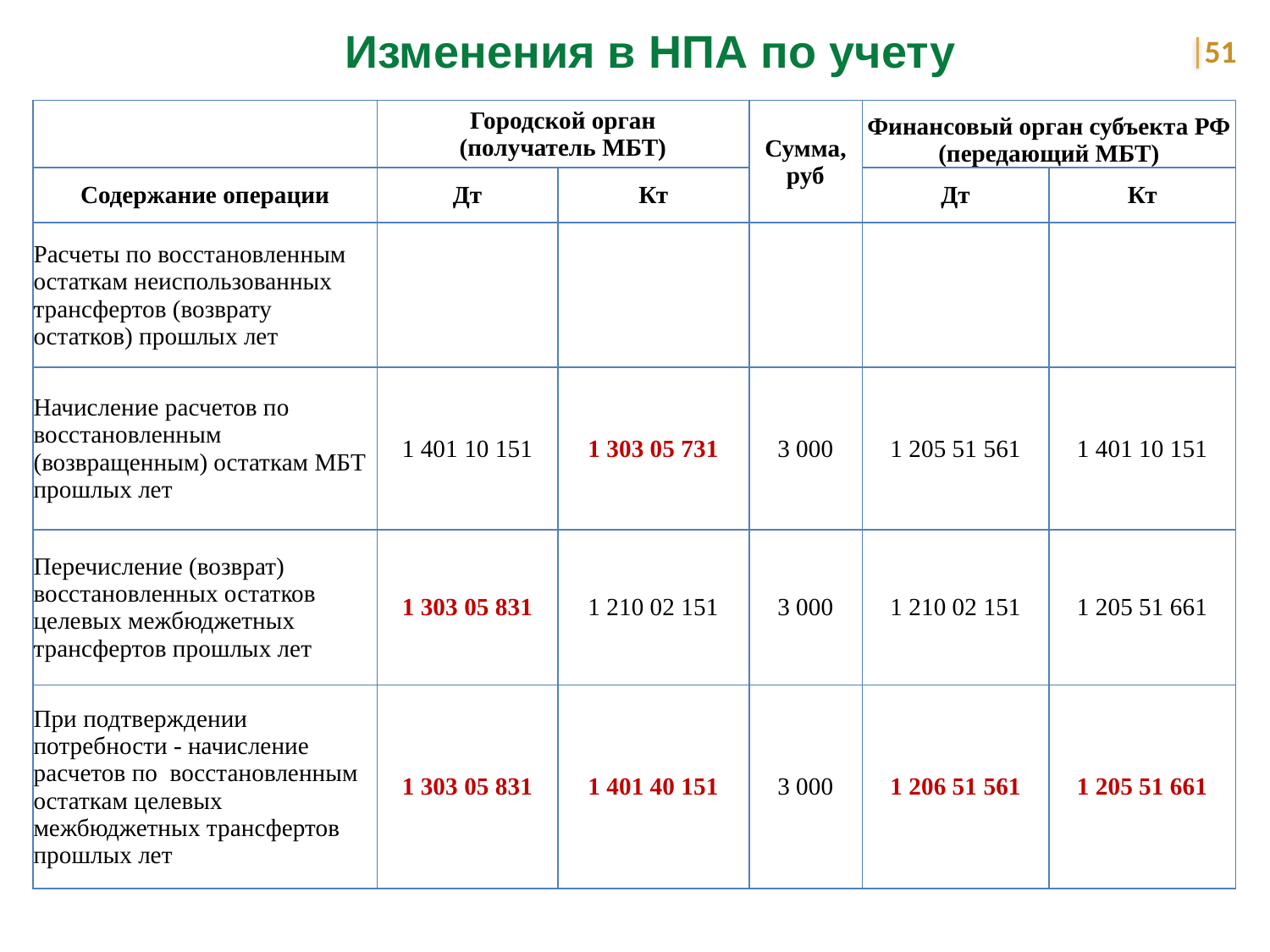

Изменения в НПА по учету
51
|  | Городской орган (получатель МБТ) |  | Сумма, руб | Финансовый орган субъекта РФ (передающий МБТ) |  |
| --- | --- | --- | --- | --- | --- |
| Содержание операции | Дт | Кт |  | Дт | Кт |
| Расчеты по восстановленным остаткам неиспользованных трансфертов (возврату остатков) прошлых лет |  |  |  |  |  |
| Начисление расчетов по восстановленным (возвращенным) остаткам МБТ прошлых лет | 1 401 10 151 | 1 303 05 731 | 3 000 | 1 205 51 561 | 1 401 10 151 |
| Перечисление (возврат) восстановленных остатков целевых межбюджетных трансфертов прошлых лет | 1 303 05 831 | 1 210 02 151 | 3 000 | 1 210 02 151 | 1 205 51 661 |
| При подтверждении потребности - начисление расчетов по восстановленным остаткам целевых межбюджетных трансфертов прошлых лет | 1 303 05 831 | 1 401 40 151 | 3 000 | 1 206 51 561 | 1 205 51 661 |